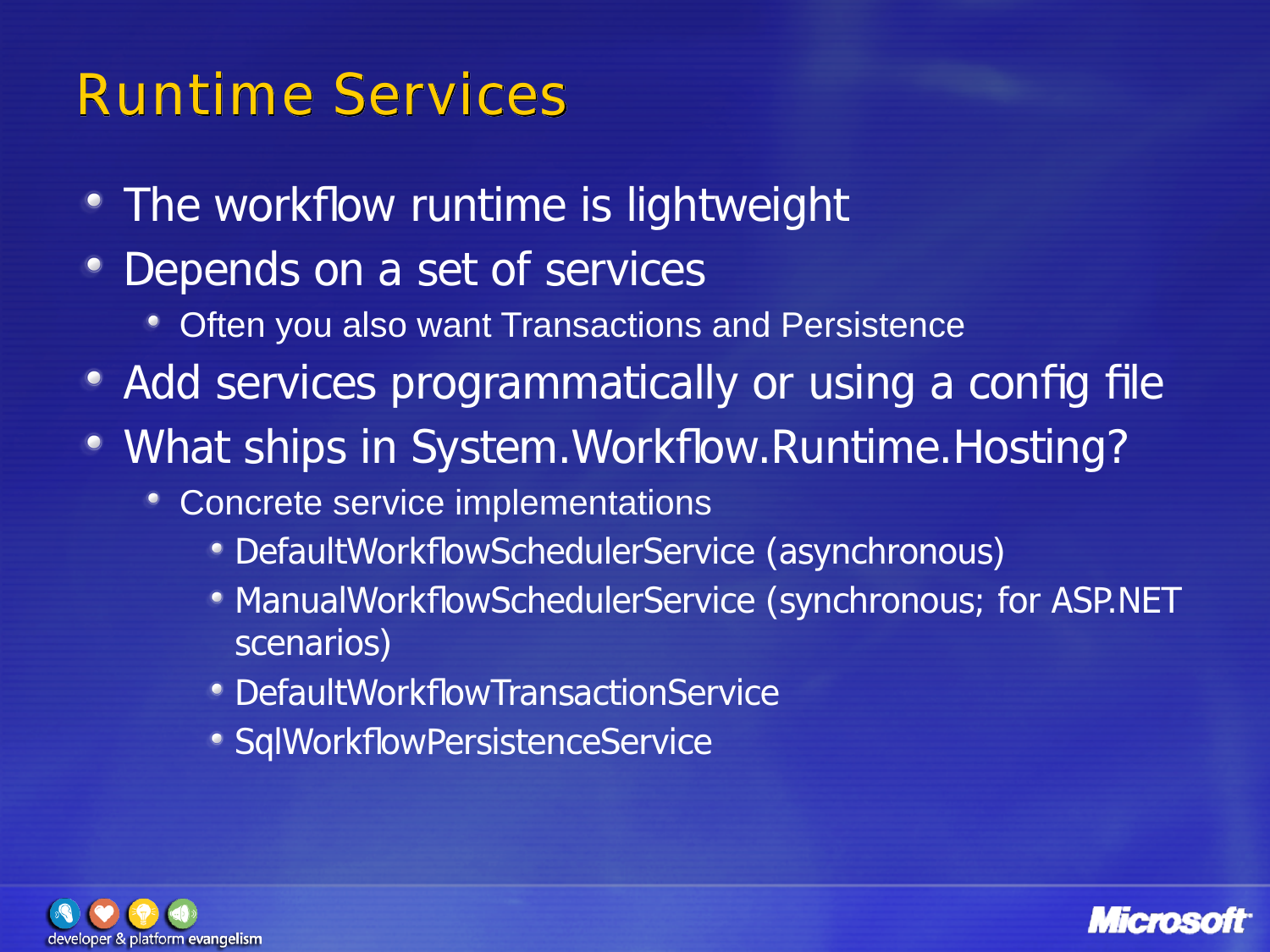

# Runtime Services
The workflow runtime is lightweight
Depends on a set of services
Often you also want Transactions and Persistence
Add services programmatically or using a config file
What ships in System.Workflow.Runtime.Hosting?
Concrete service implementations
DefaultWorkflowSchedulerService (asynchronous)
ManualWorkflowSchedulerService (synchronous; for ASP.NET scenarios)
DefaultWorkflowTransactionService
SqlWorkflowPersistenceService